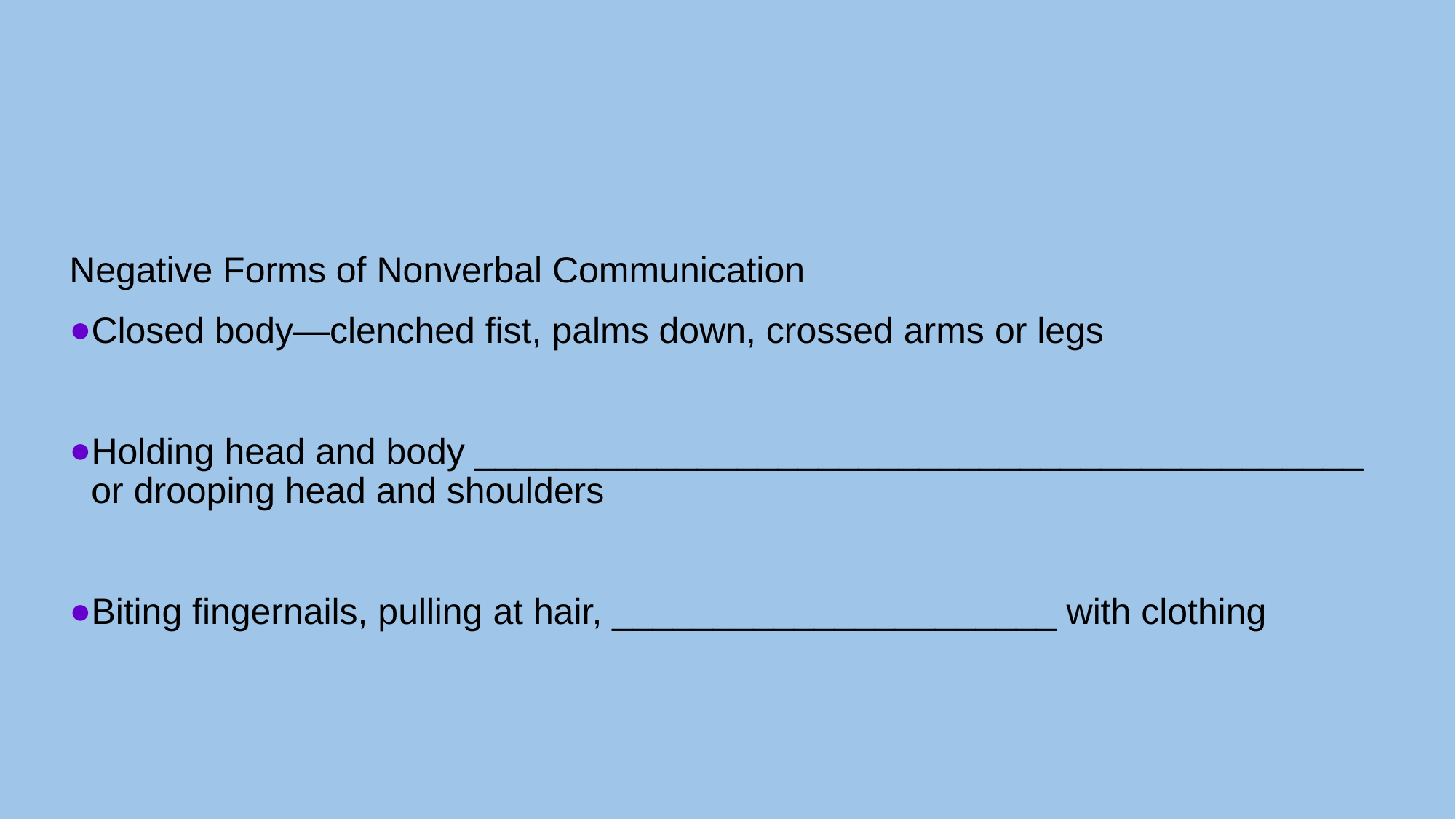

Negative Forms of Nonverbal Communication
Closed body—clenched fist, palms down, crossed arms or legs

Holding head and body ____________________________________________ or drooping head and shoulders

Biting fingernails, pulling at hair, ______________________ with clothing